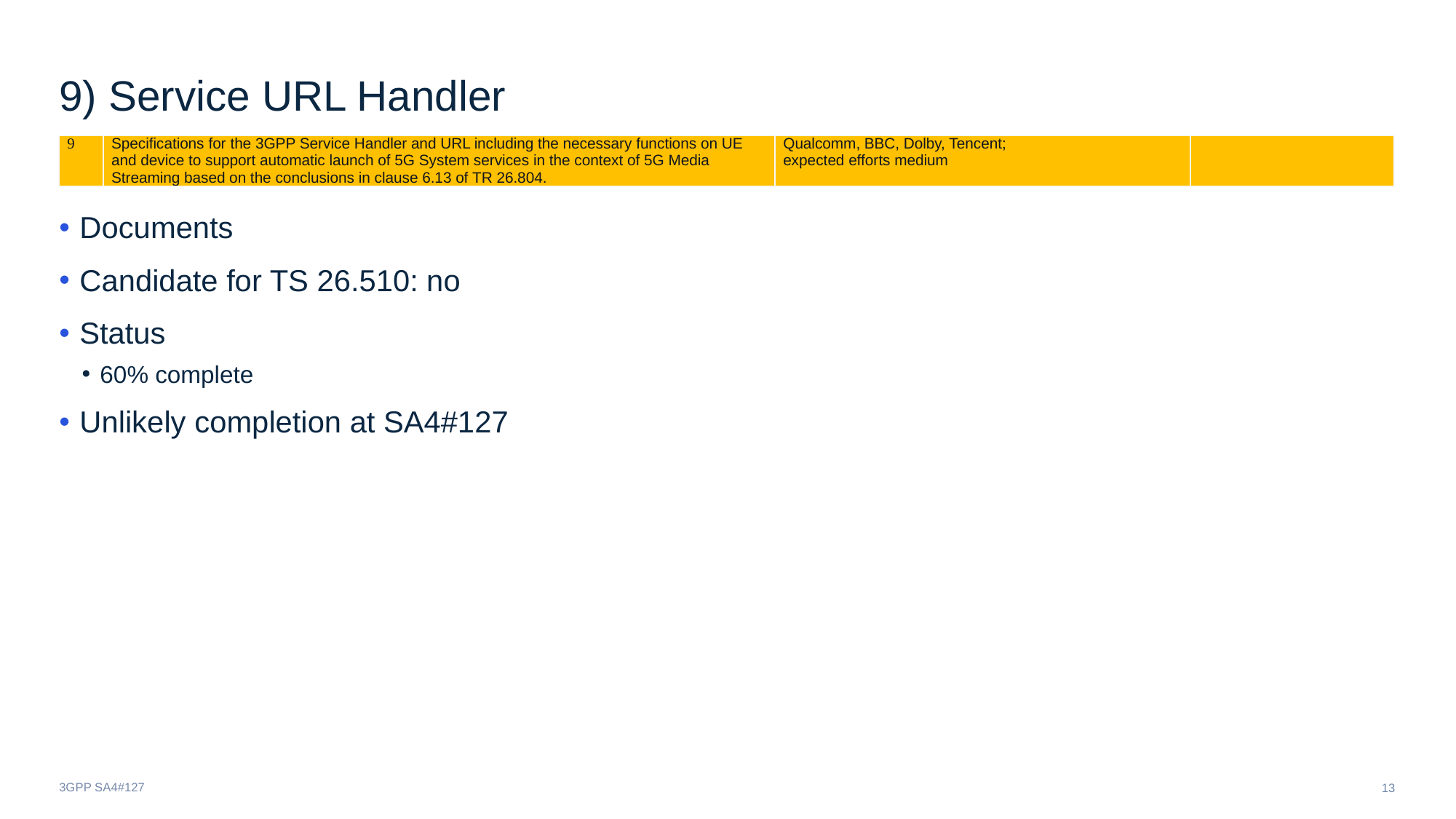

# 9) Service URL Handler
| 9 | Specifications for the 3GPP Service Handler and URL including the necessary functions on UE and device to support automatic launch of 5G System services in the context of 5G Media Streaming based on the conclusions in clause 6.13 of TR 26.804. | Qualcomm, BBC, Dolby, Tencent; expected efforts medium |  |
| --- | --- | --- | --- |
Documents
Candidate for TS 26.510: no
Status
60% complete
Unlikely completion at SA4#127

3GPP SA4#127